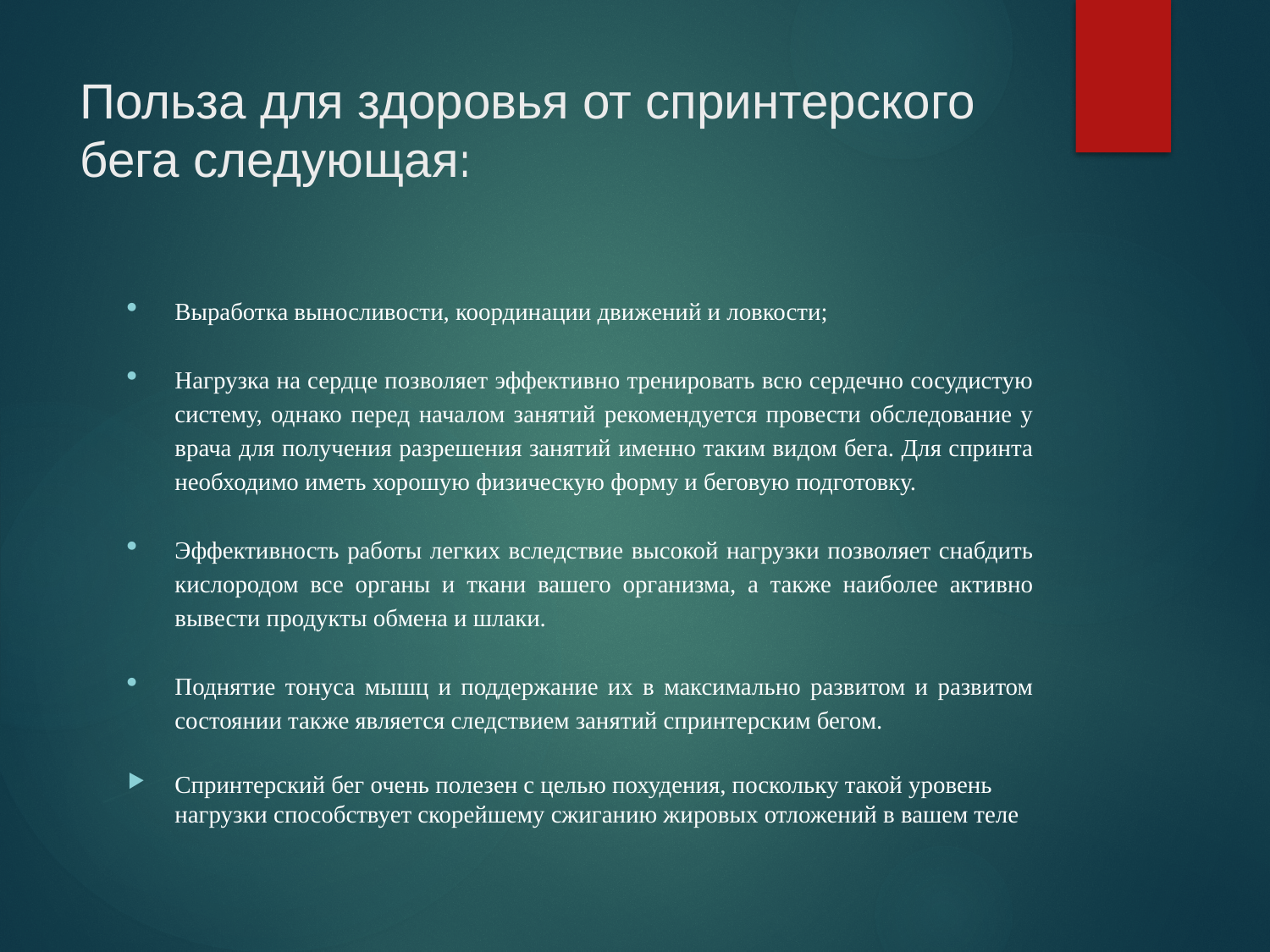

# Польза для здоровья от спринтерского бега следующая:
Выработка выносливости, координации движений и ловкости;
Нагрузка на сердце позволяет эффективно тренировать всю сердечно сосудистую систему, однако перед началом занятий рекомендуется провести обследование у врача для получения разрешения занятий именно таким видом бега. Для спринта необходимо иметь хорошую физическую форму и беговую подготовку.
Эффективность работы легких вследствие высокой нагрузки позволяет снабдить кислородом все органы и ткани вашего организма, а также наиболее активно вывести продукты обмена и шлаки.
Поднятие тонуса мышц и поддержание их в максимально развитом и развитом состоянии также является следствием занятий спринтерским бегом.
Спринтерский бег очень полезен с целью похудения, поскольку такой уровень нагрузки способствует скорейшему сжиганию жировых отложений в вашем теле